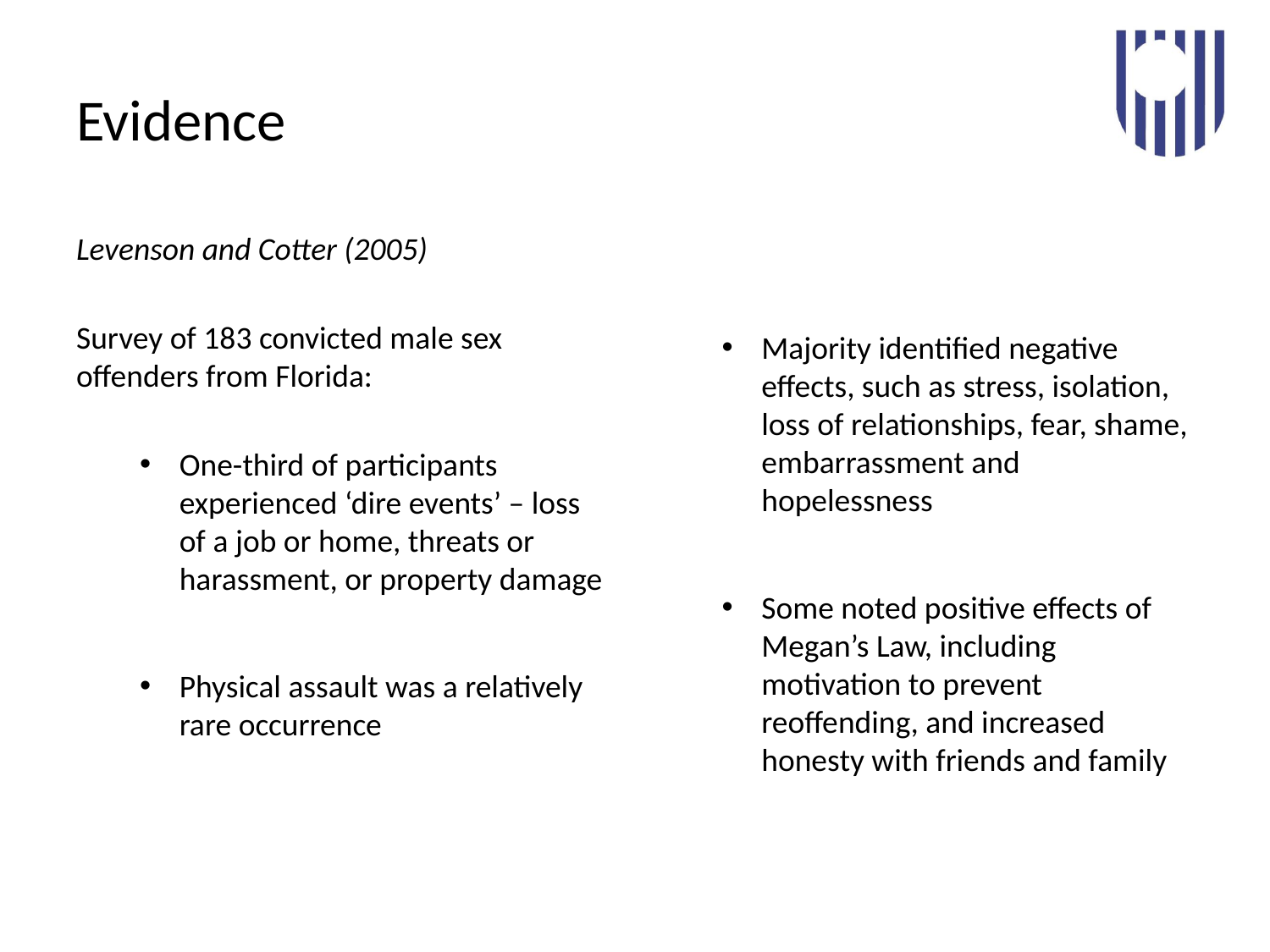

# Evidence
Levenson and Cotter (2005)

Survey of 183 convicted male sex offenders from Florida:

One-third of participants experienced ‘dire events’ – loss of a job or home, threats or harassment, or property damage

Physical assault was a relatively rare occurrence

Majority identified negative effects, such as stress, isolation, loss of relationships, fear, shame, embarrassment and hopelessness

Some noted positive effects of Megan’s Law, including motivation to prevent reoffending, and increased honesty with friends and family